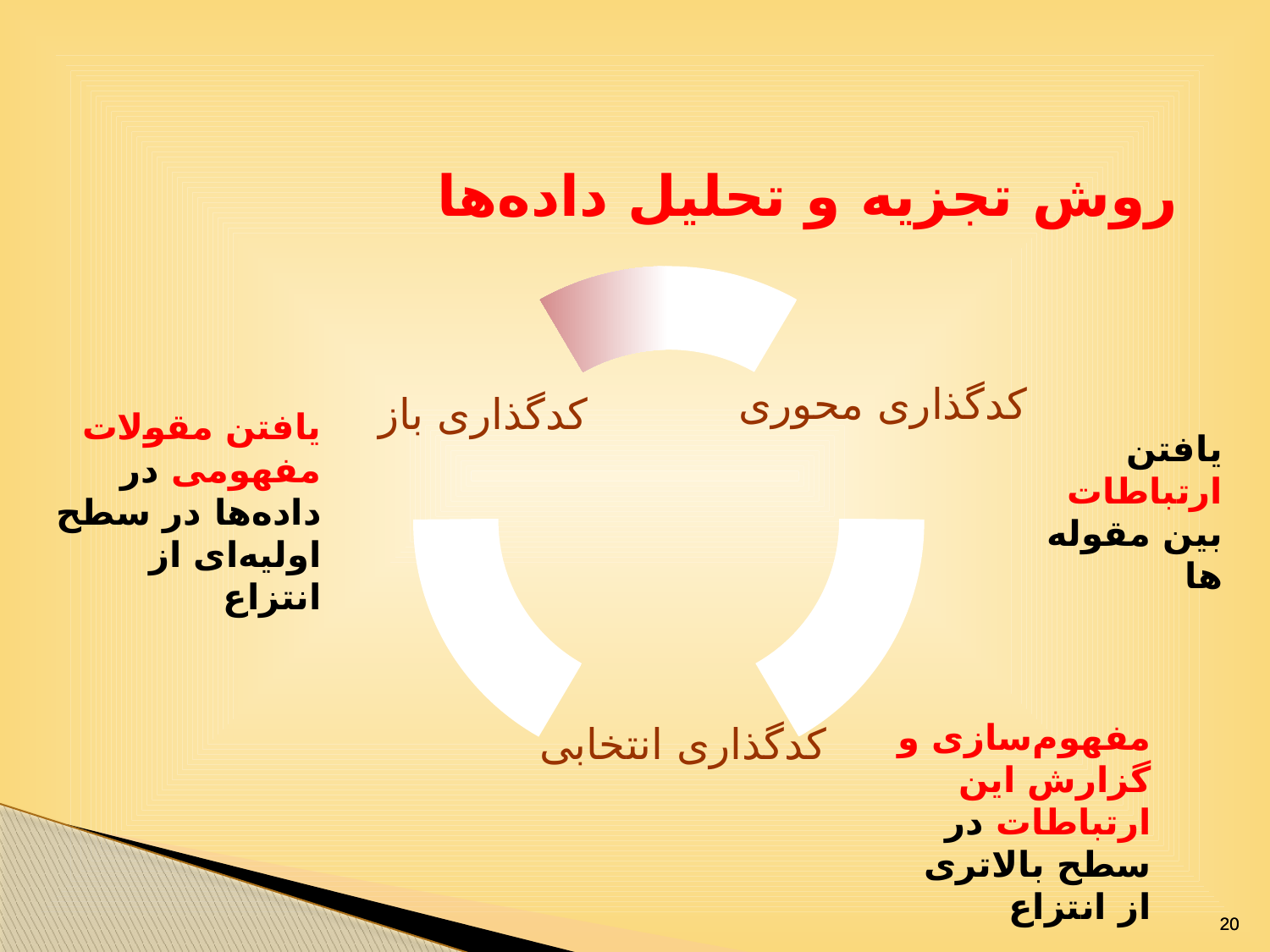

# روش تجزیه و تحلیل داده‌ها

کدگذاری باز
کدگذاری محوری
یافتن مقولات مفهومی در داده‌ها در سطح اولیه‌ای از انتزاع
یافتن ارتباطات بین مقوله ها
کدگذاری انتخابی
مفهوم‌سازی و گزارش این ارتباطات در سطح بالاتری از انتزاع
20
20